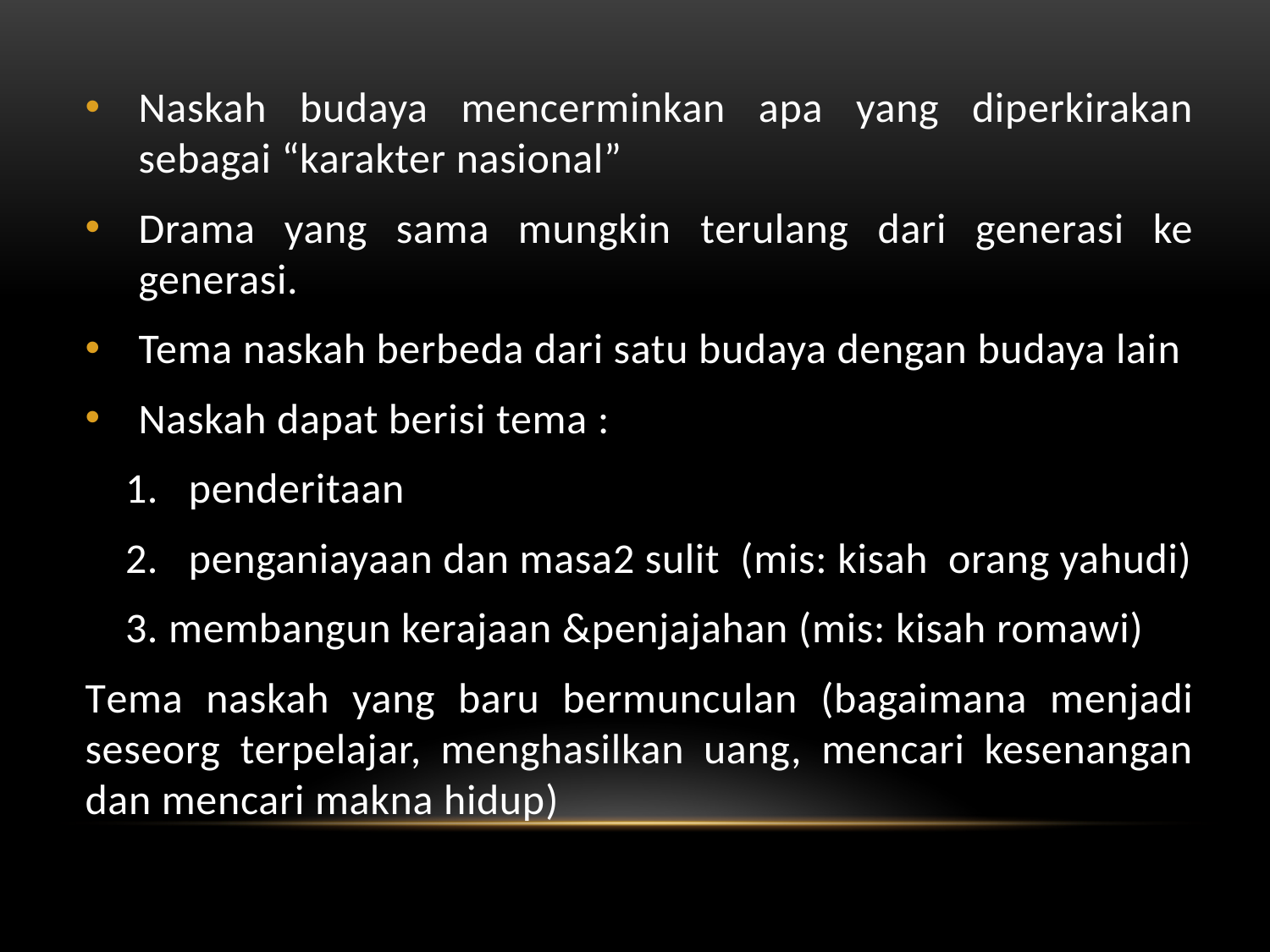

Naskah budaya mencerminkan apa yang diperkirakan sebagai “karakter nasional”
Drama yang sama mungkin terulang dari generasi ke generasi.
Tema naskah berbeda dari satu budaya dengan budaya lain
Naskah dapat berisi tema :
    1.   penderitaan
    2.   penganiayaan dan masa2 sulit  (mis: kisah  orang yahudi)
    3. membangun kerajaan &penjajahan (mis: kisah romawi)
Tema naskah yang baru bermunculan (bagaimana menjadi seseorg terpelajar, menghasilkan uang, mencari kesenangan dan mencari makna hidup)